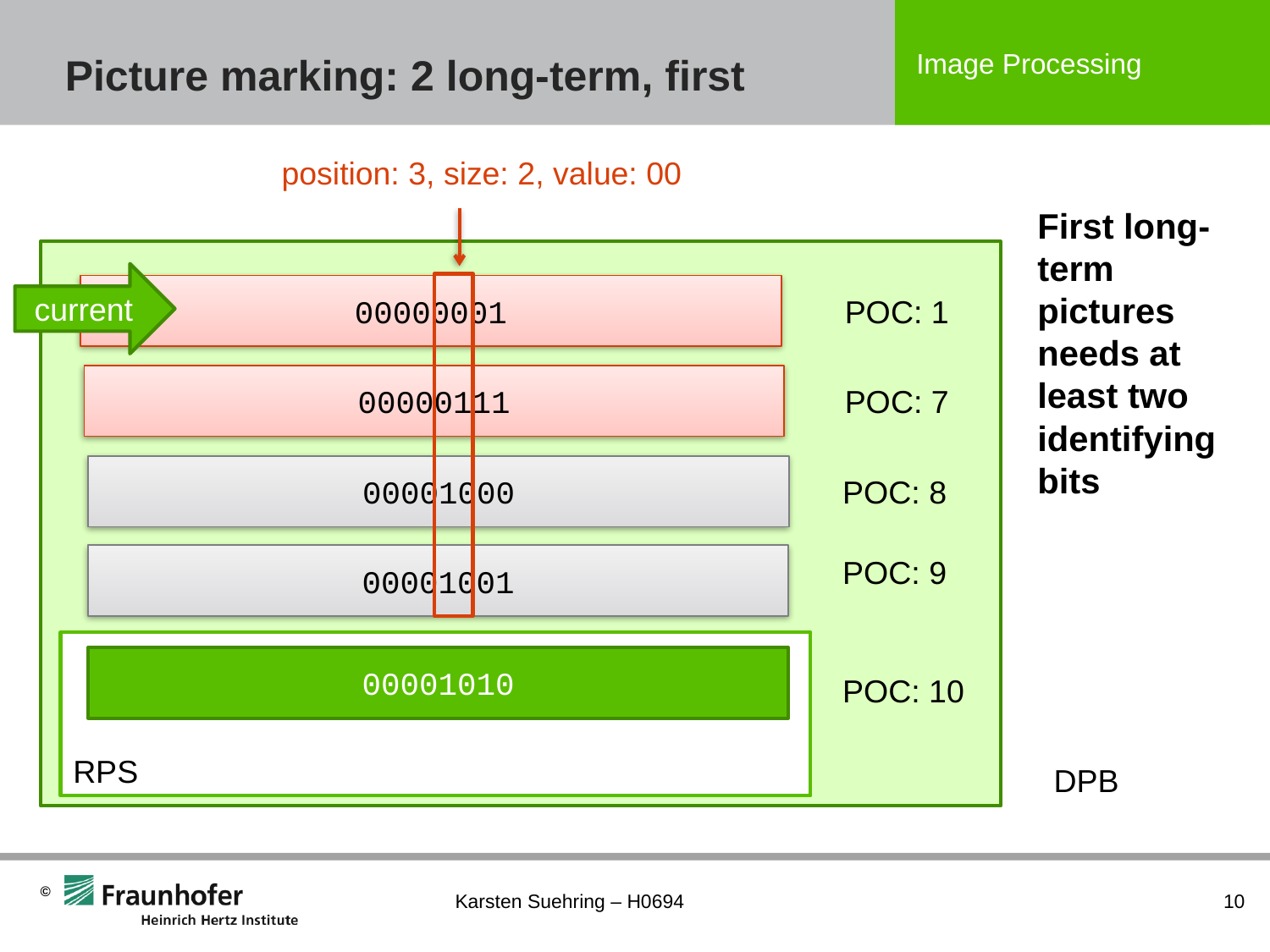

# Picture marking: 2 long-term, first
position: 3, size: 2, value: 00

First long-term pictures needs at least two identifying bits

current
00000001
POC: 1
00000111
POC: 7
00001000
POC: 8
00001001
POC: 9
RPS
00001010
POC: 10
DPB
Karsten Suehring – H0694
10